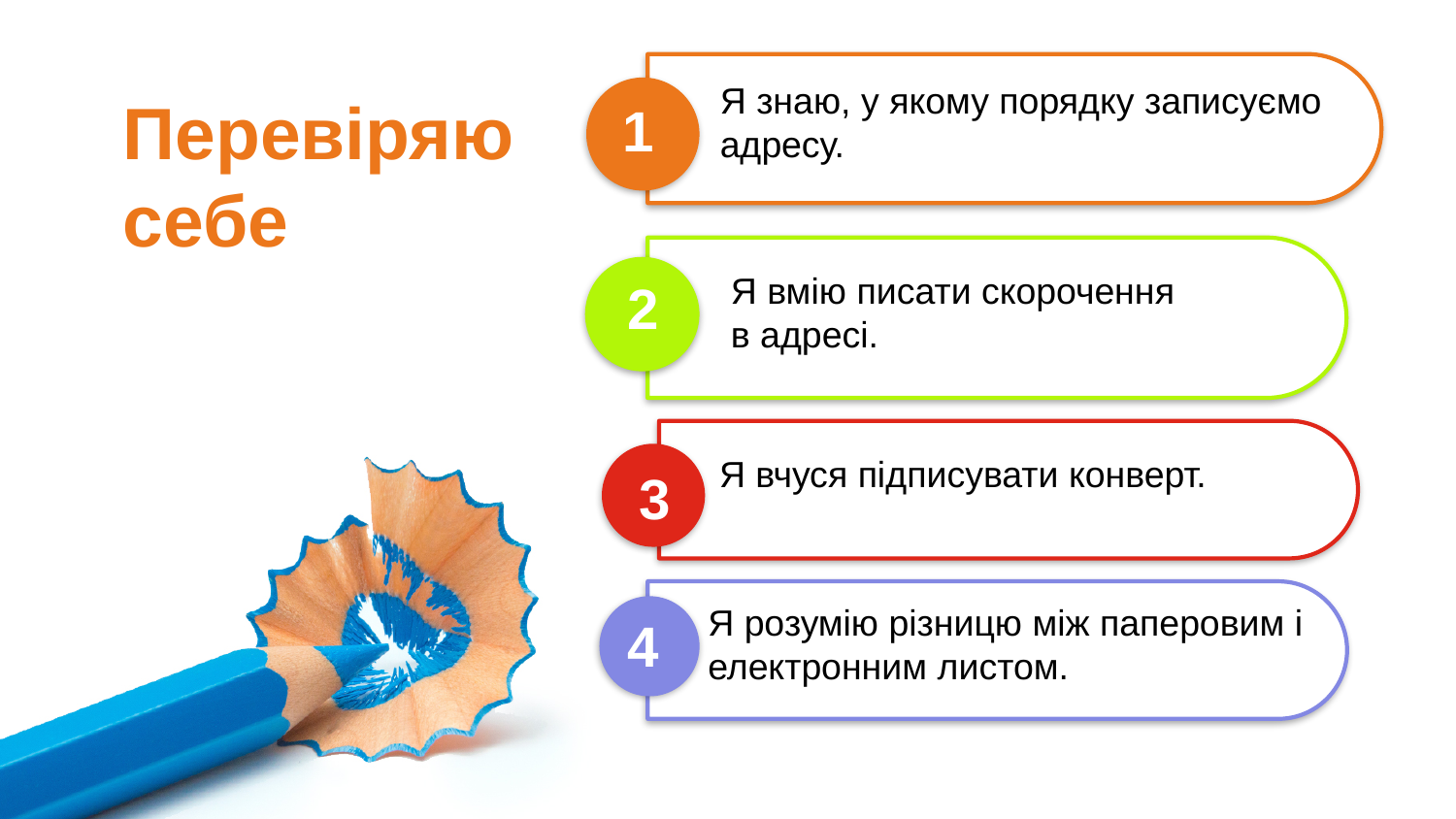

Я знаю, у якому порядку записуємо
адресу.
Перевіряю себе

1

Я вмію писати скорочення
в адресі.

2

Я вчуся підписувати конверт.

3
Я розумію різницю між паперовим і електронним листом.

4